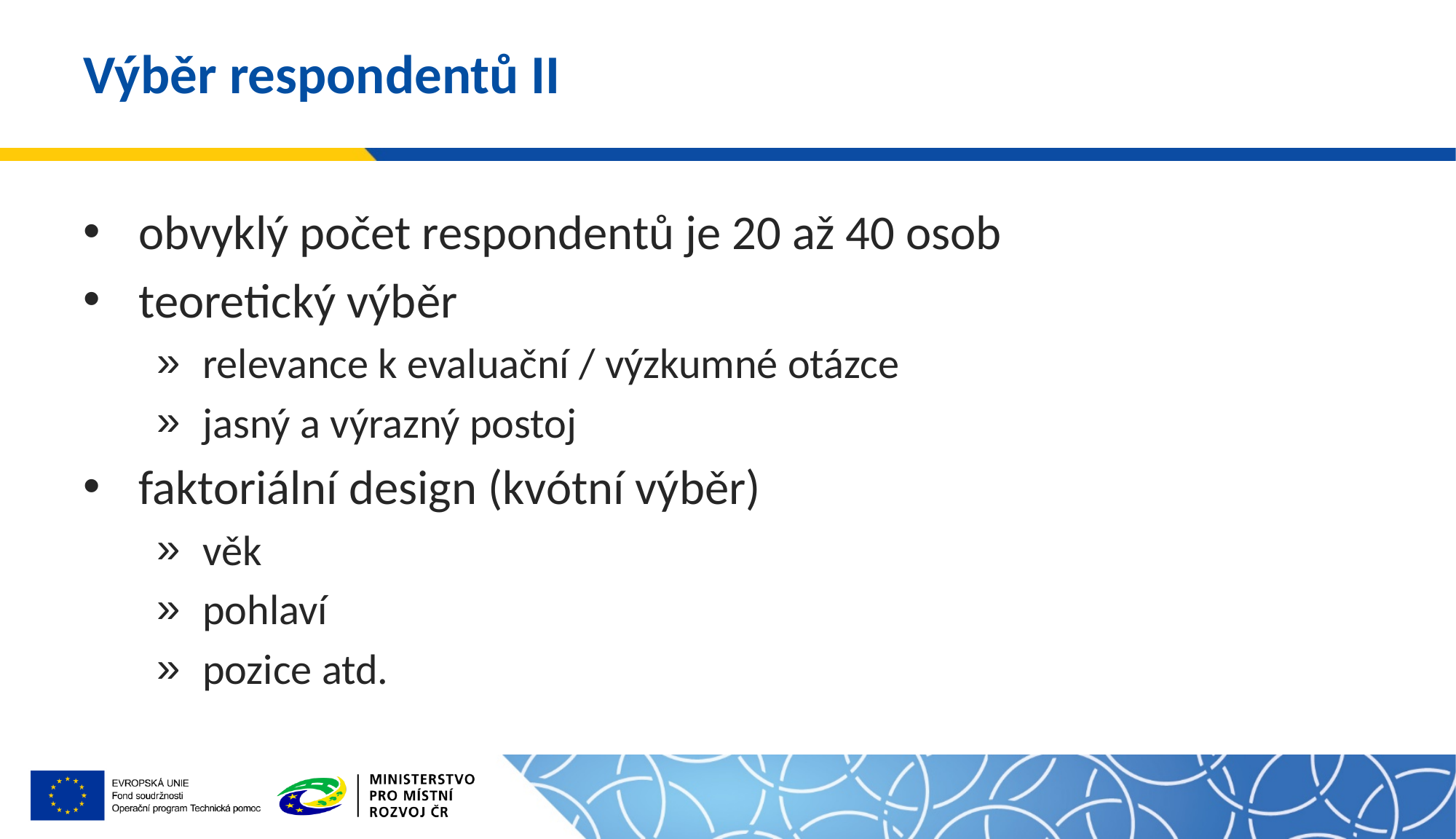

# Výběr respondentů II
obvyklý počet respondentů je 20 až 40 osob
teoretický výběr
relevance k evaluační / výzkumné otázce
jasný a výrazný postoj
faktoriální design (kvótní výběr)
věk
pohlaví
pozice atd.